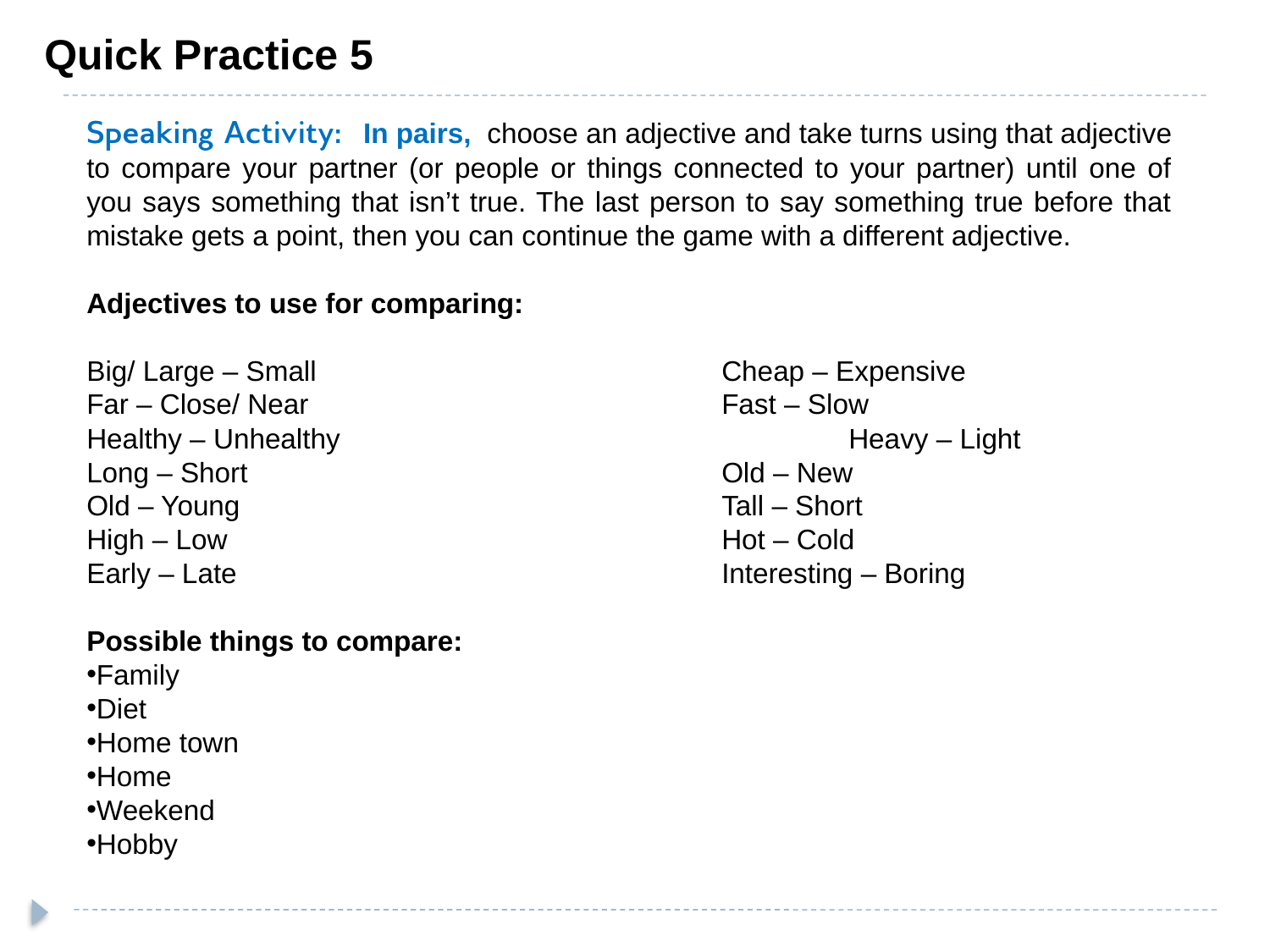

# Quick Practice 5
Speaking Activity:  In pairs,  choose an adjective and take turns using that adjective to compare your partner (or people or things connected to your partner) until one of you says something that isn’t true. The last person to say something true before that mistake gets a point, then you can continue the game with a different adjective.

Adjectives to use for comparing:

Big/ Large – Small				Cheap – Expensive
Far – Close/ Near				Fast – Slow
Healthy – Unhealthy				Heavy – Light
Long – Short				Old – New
Old – Young				Tall – Short
High – Low				Hot – Cold
Early – Late				Interesting – Boring

Possible things to compare:
Family
Diet
Home town
Home
Weekend
Hobby